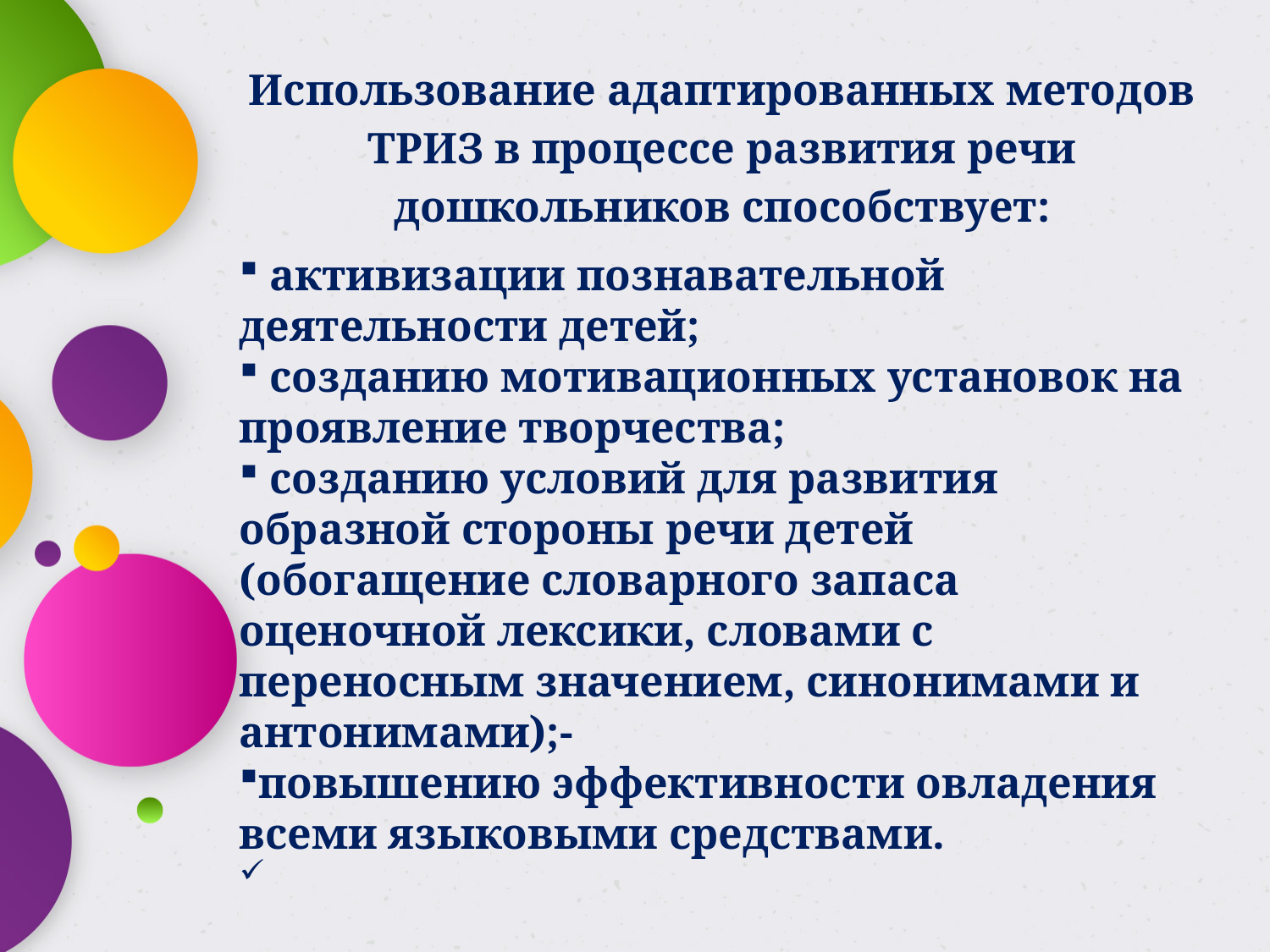

Использование адаптированных методов ТРИЗ в процессе развития речи дошкольников способствует:
 активизации познавательной деятельности детей;
 созданию мотивационных установок на проявление творчества;
 созданию условий для развития образной стороны речи детей (обогащение словарного запаса оценочной лексики, словами с переносным значением, синонимами и антонимами);-
повышению эффективности овладения всеми языковыми средствами.